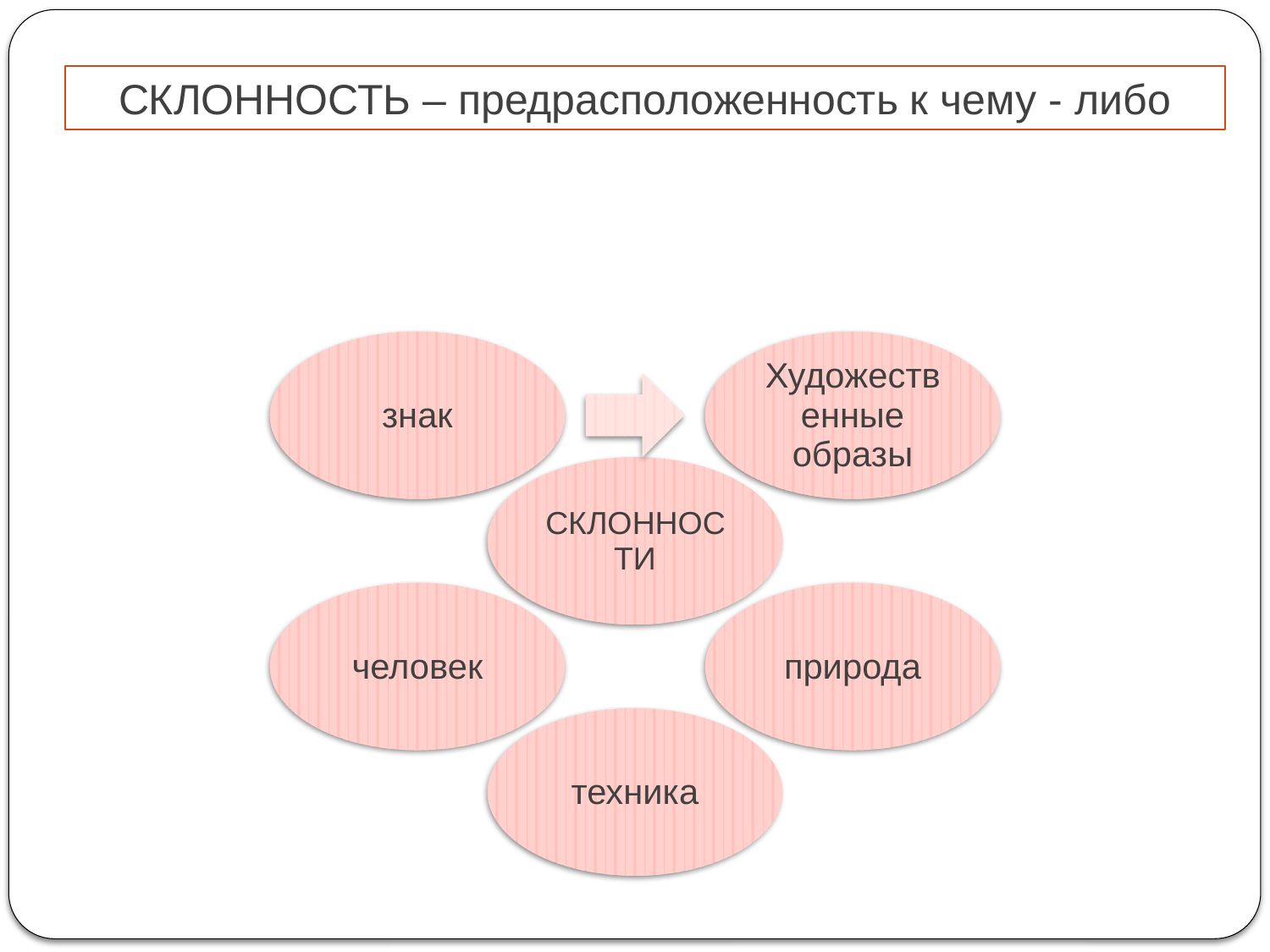

СКЛОННОСТЬ – предрасположенность к чему - либо
СКЛОННОСТИ
Художественные образы
природа
человек
знак
техника